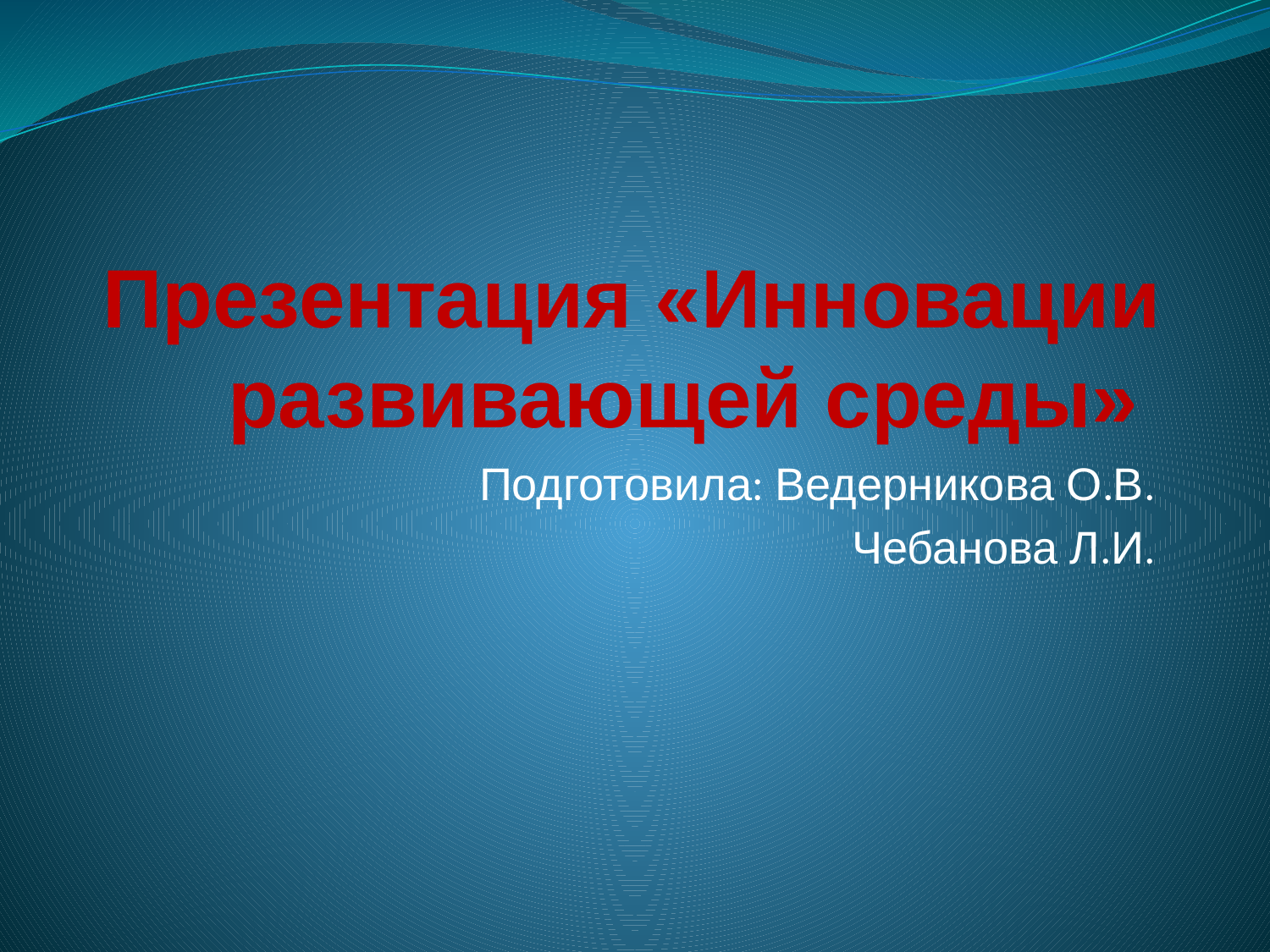

# Презентация «Инновации развивающей среды»
Подготовила: Ведерникова О.В.
Чебанова Л.И.